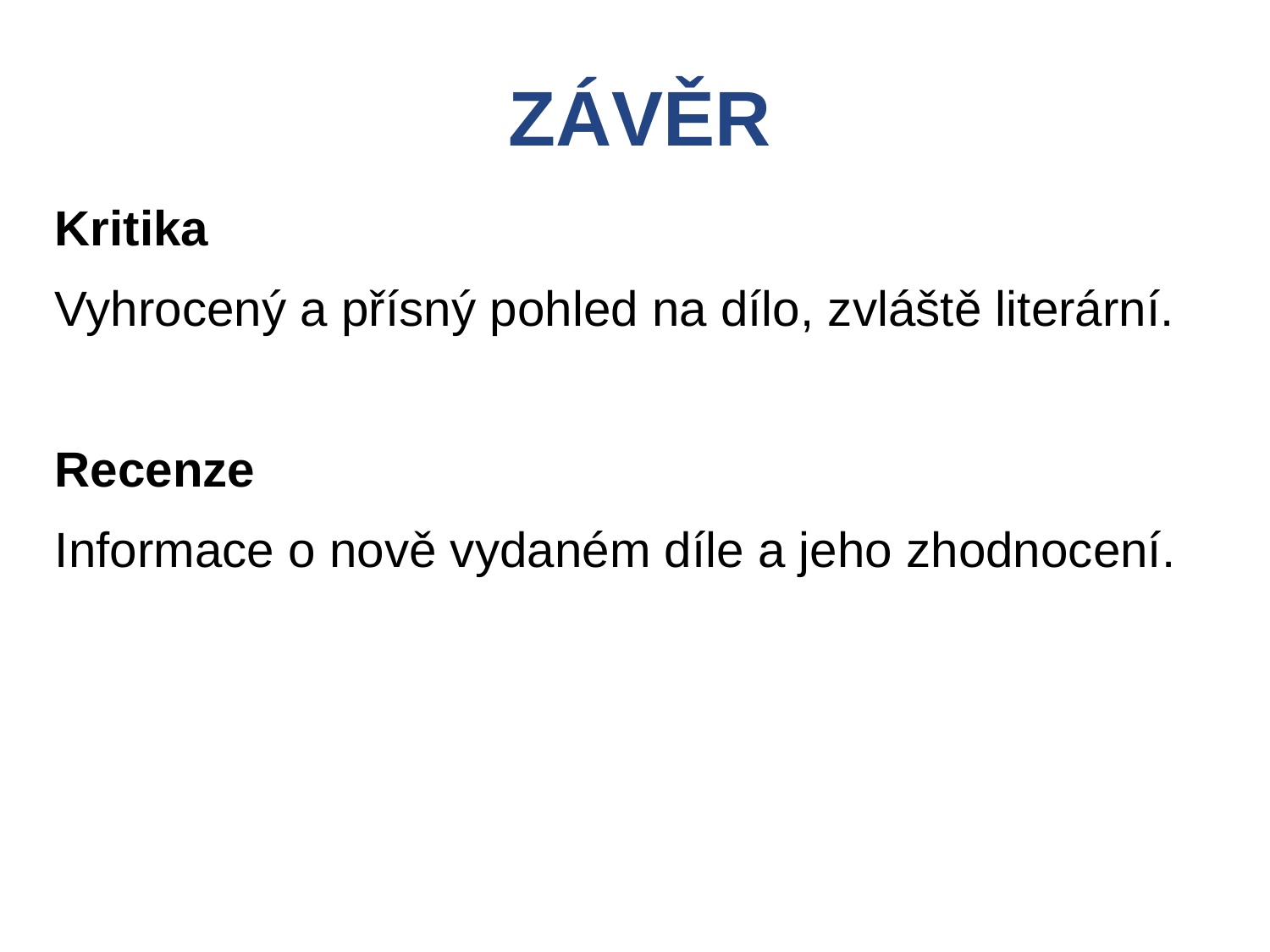

ZÁVĚR
Kritika
Vyhrocený a přísný pohled na dílo, zvláště literární.

Recenze
Informace o nově vydaném díle a jeho zhodnocení.